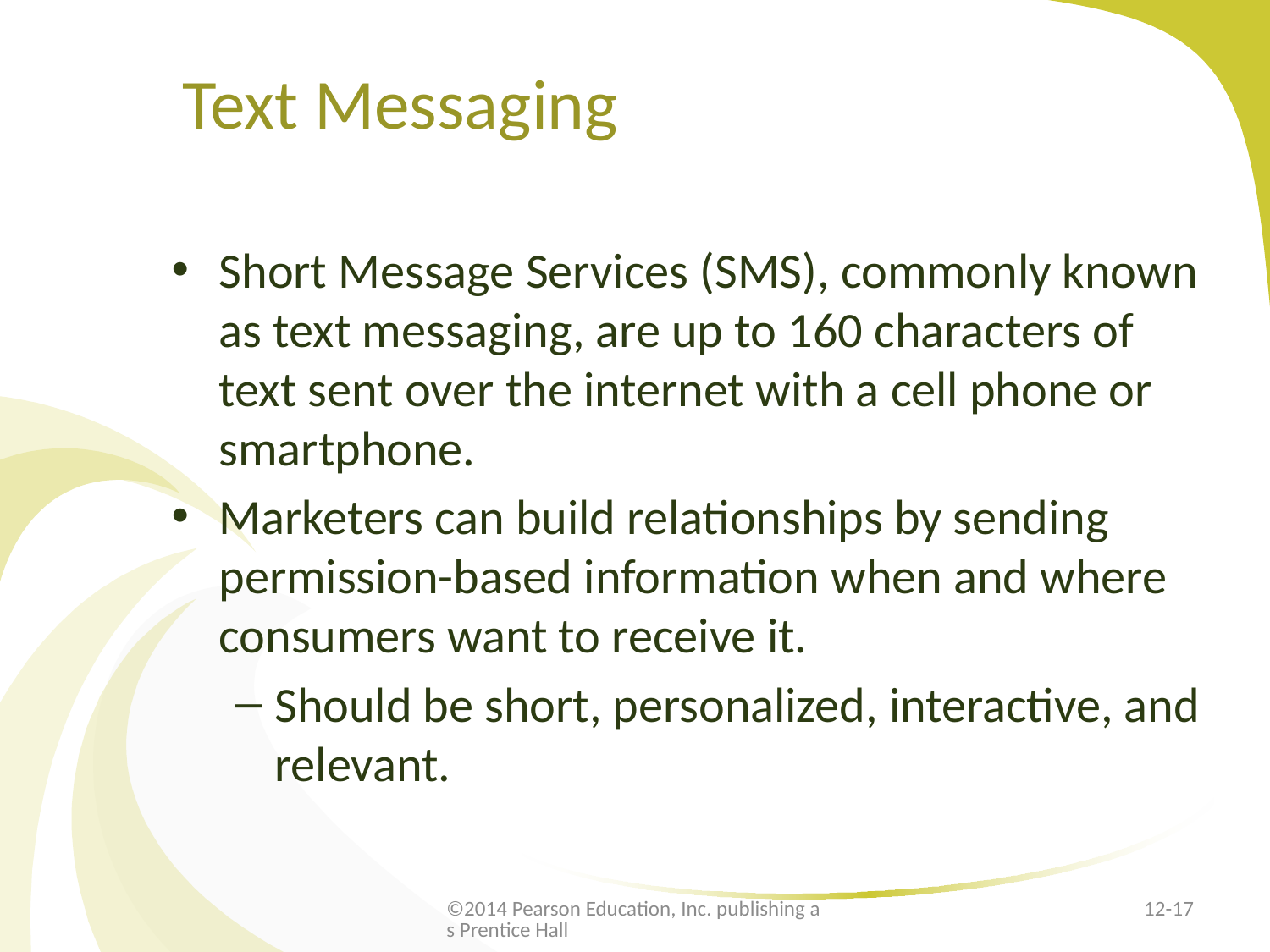

# Text Messaging
Short Message Services (SMS), commonly known as text messaging, are up to 160 characters of text sent over the internet with a cell phone or smartphone.
Marketers can build relationships by sending permission-based information when and where consumers want to receive it.
Should be short, personalized, interactive, and relevant.
©2014 Pearson Education, Inc. publishing as Prentice Hall
12-17